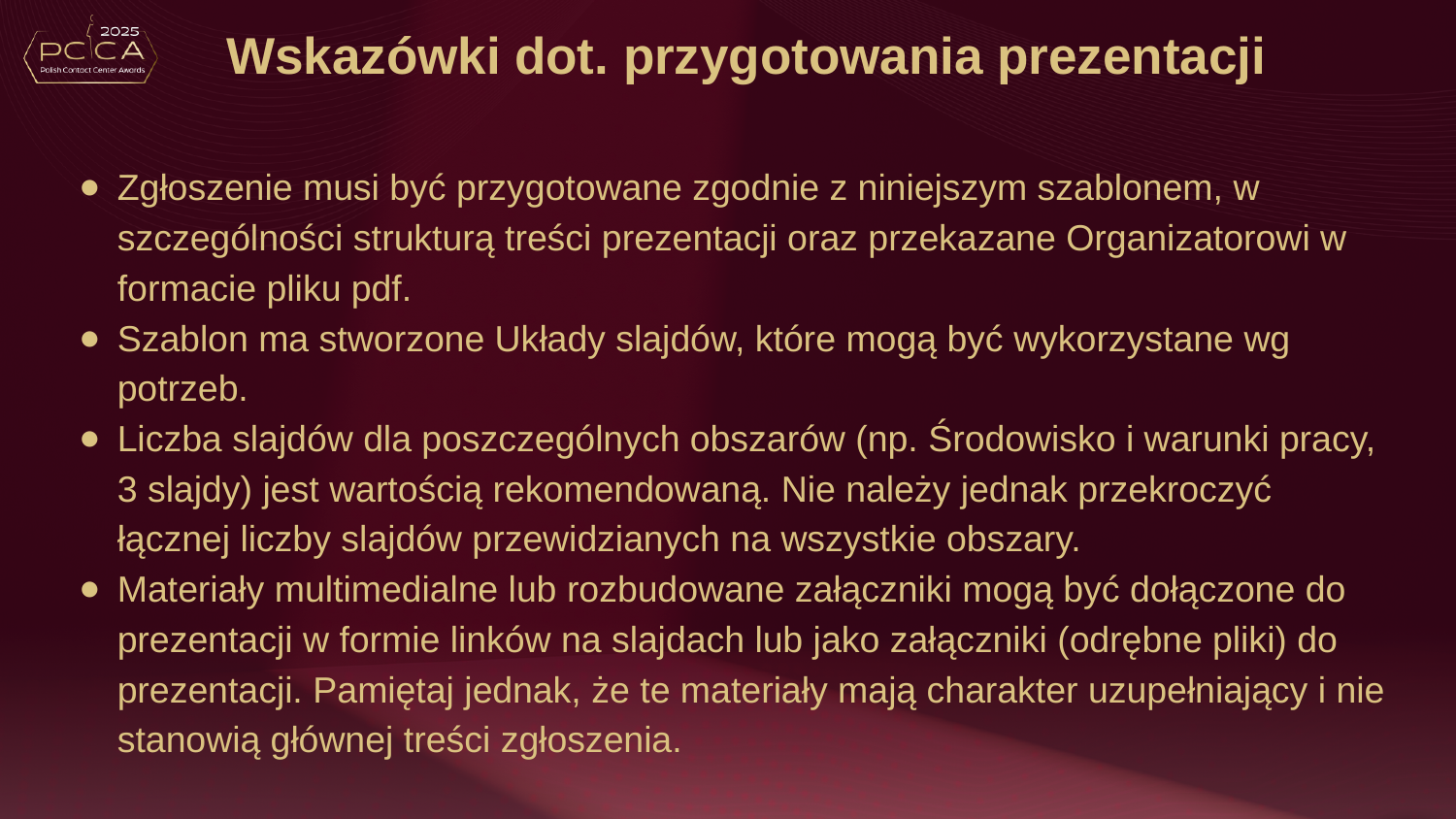

# Wskazówki dot. przygotowania prezentacji
Zgłoszenie musi być przygotowane zgodnie z niniejszym szablonem, w szczególności strukturą treści prezentacji oraz przekazane Organizatorowi w formacie pliku pdf.
Szablon ma stworzone Układy slajdów, które mogą być wykorzystane wg potrzeb.
Liczba slajdów dla poszczególnych obszarów (np. Środowisko i warunki pracy, 3 slajdy) jest wartością rekomendowaną. Nie należy jednak przekroczyć łącznej liczby slajdów przewidzianych na wszystkie obszary.
Materiały multimedialne lub rozbudowane załączniki mogą być dołączone do prezentacji w formie linków na slajdach lub jako załączniki (odrębne pliki) do prezentacji. Pamiętaj jednak, że te materiały mają charakter uzupełniający i nie stanowią głównej treści zgłoszenia.